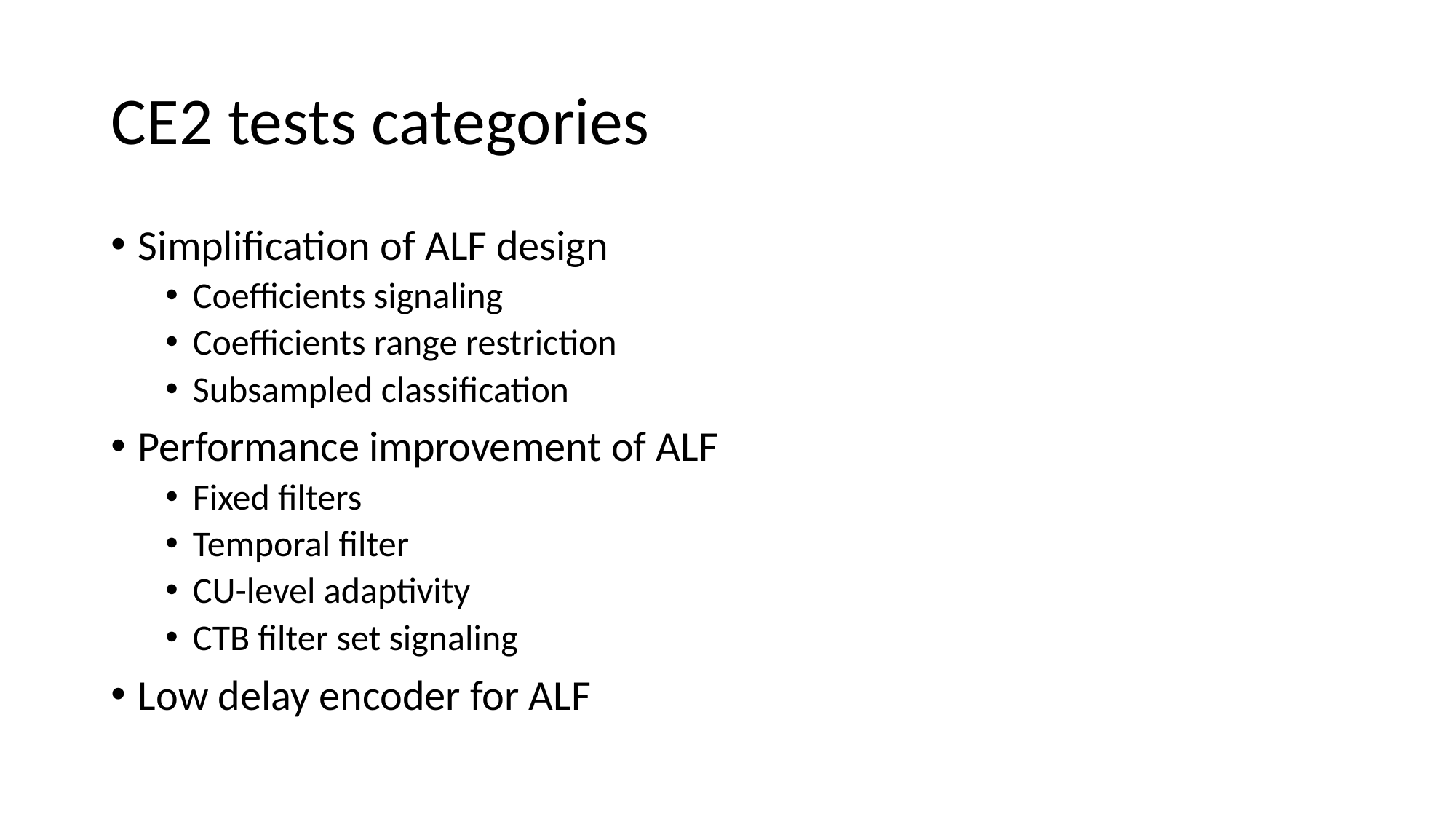

# CE2 tests categories
Simplification of ALF design
Coefficients signaling
Coefficients range restriction
Subsampled classification
Performance improvement of ALF
Fixed filters
Temporal filter
CU-level adaptivity
CTB filter set signaling
Low delay encoder for ALF